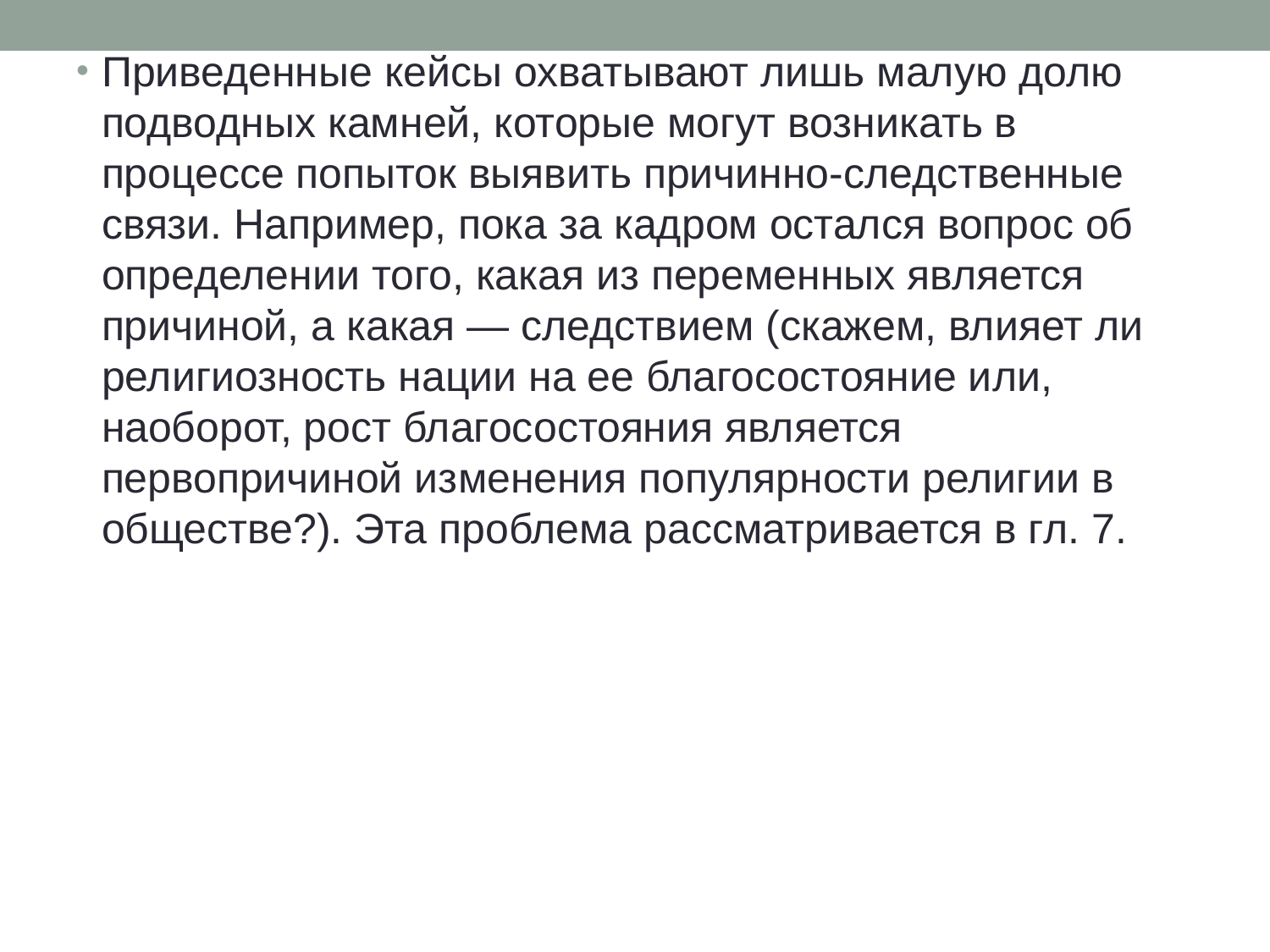

# Приведенные кейсы охватывают лишь малую долю подводных камней, которые могут возникать в процессе попыток выявить причинно-следственные связи. Например, пока за кадром остался вопрос об определении того, какая из переменных является причиной, а какая — следствием (скажем, влияет ли религиозность нации на ее благосостояние или, наоборот, рост благосостояния является первопричиной изменения популярности религии в обществе?). Эта проблема рассматривается в гл. 7.